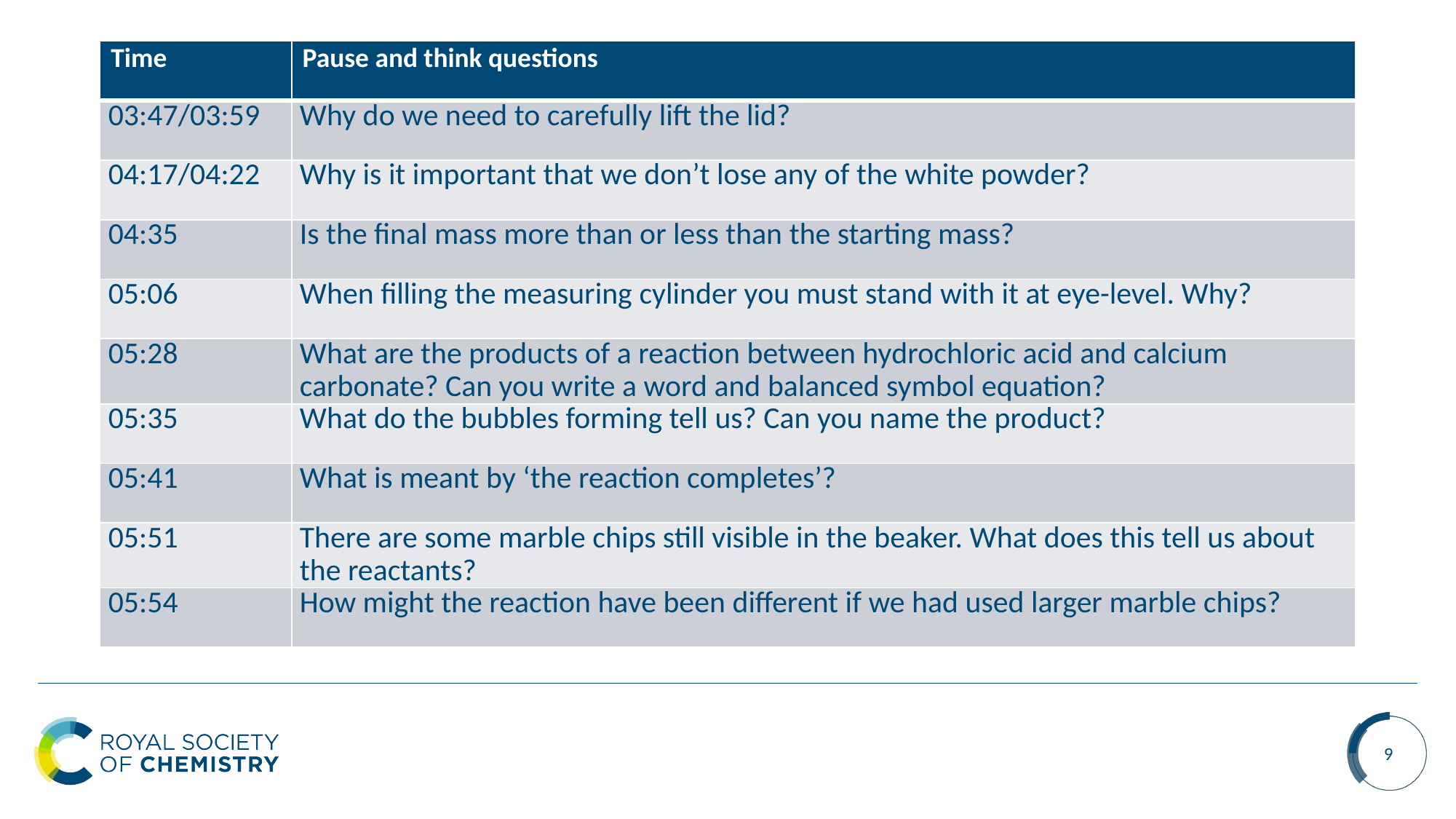

| Time | Pause and think questions |
| --- | --- |
| 03:47/03:59 | Why do we need to carefully lift the lid? |
| 04:17/04:22 | Why is it important that we don’t lose any of the white powder? |
| 04:35 | Is the final mass more than or less than the starting mass? |
| 05:06 | When filling the measuring cylinder you must stand with it at eye-level. Why? |
| 05:28 | What are the products of a reaction between hydrochloric acid and calcium carbonate? Can you write a word and balanced symbol equation? |
| 05:35 | What do the bubbles forming tell us? Can you name the product? |
| 05:41 | What is meant by ‘the reaction completes’? |
| 05:51 | There are some marble chips still visible in the beaker. What does this tell us about the reactants? |
| 05:54 | How might the reaction have been different if we had used larger marble chips? |
9